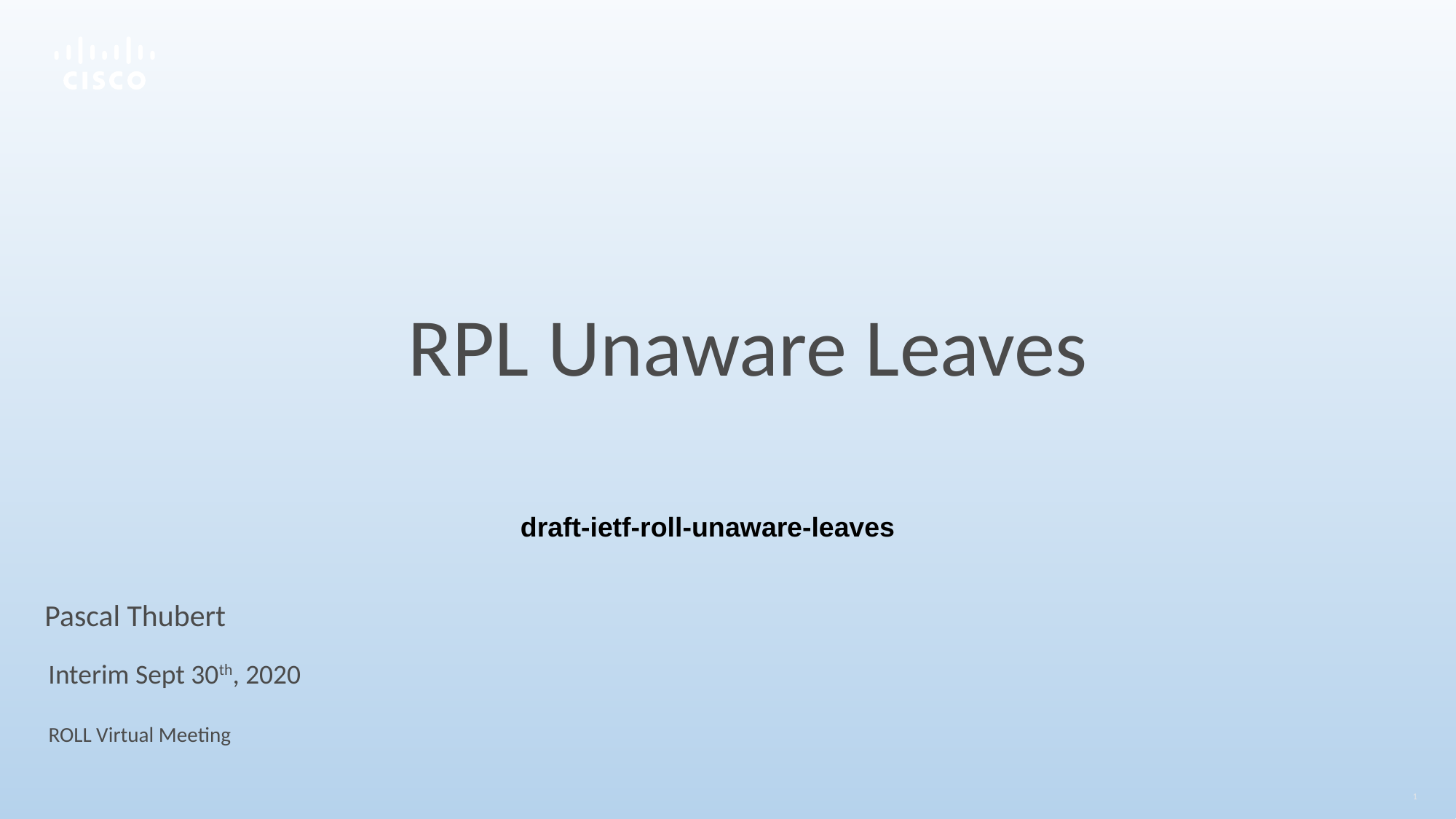

# RPL Unaware Leaves
draft-ietf-roll-unaware-leaves

Pascal Thubert
Interim Sept 30th, 2020
ROLL Virtual Meeting